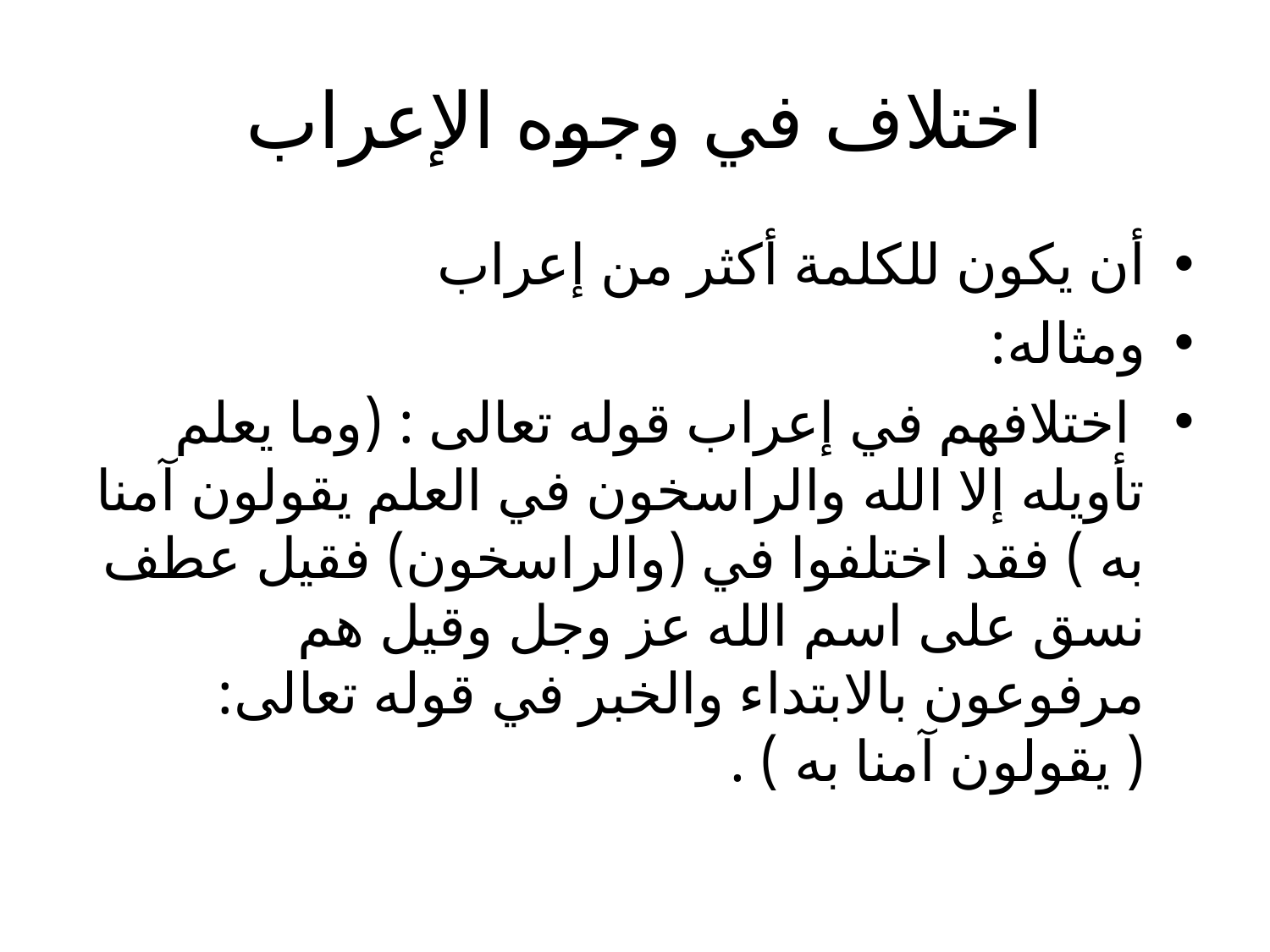

# اختلاف في وجوه الإعراب
أن يكون للكلمة أكثر من إعراب
ومثاله:
 اختلافهم في إعراب قوله تعالى : (وما يعلم  تأويله إلا الله والراسخون في العلم يقولون آمنا به ) فقد اختلفوا في (والراسخون) فقيل عطف نسق على اسم الله عز وجل وقيل هم مرفوعون بالابتداء والخبر في قوله تعالى: ( يقولون آمنا به ) .